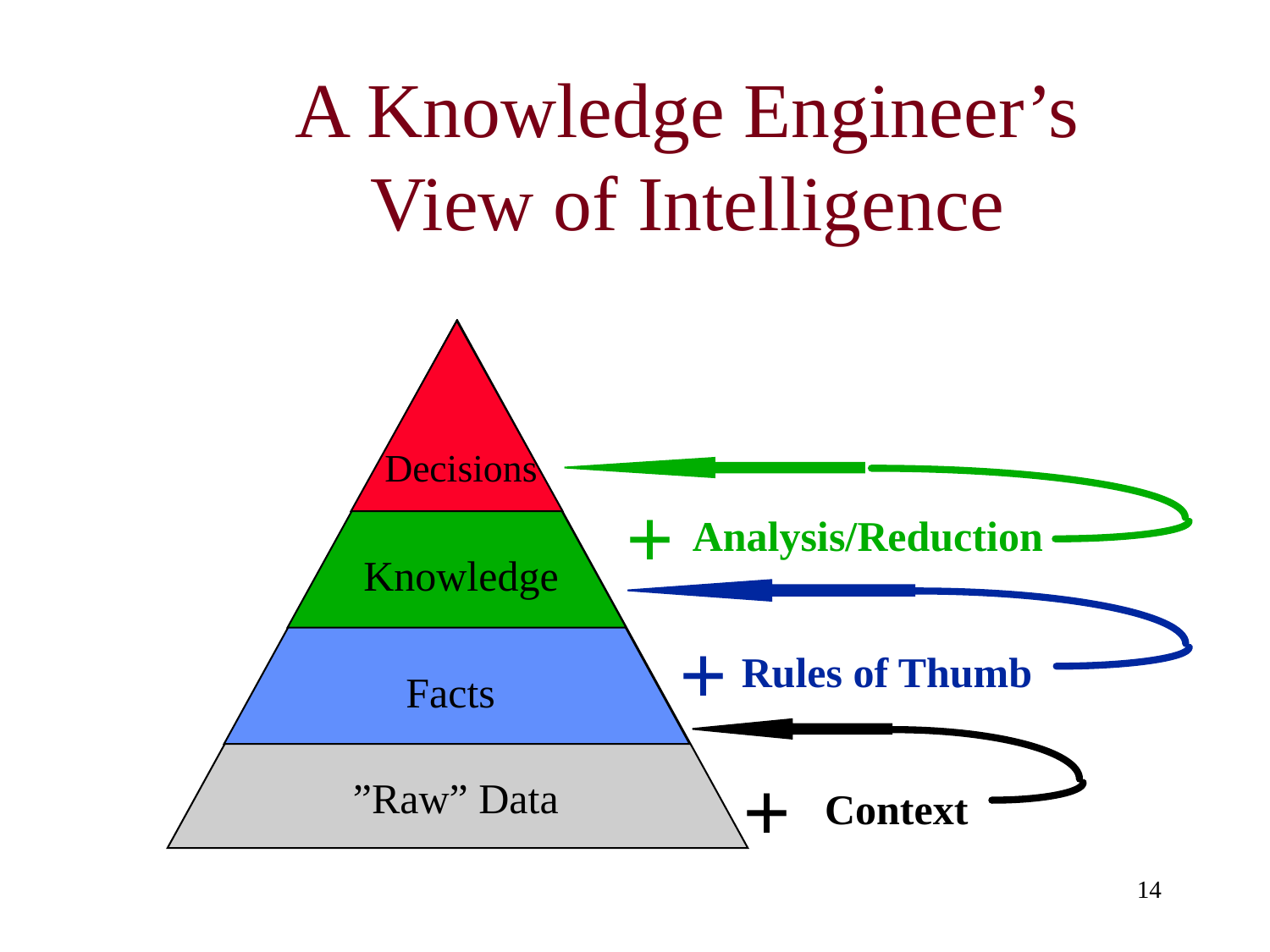

# A Knowledge Engineer’s View of Intelligence

Decisions
Knowledge
Facts
”Raw” Data

+
Analysis/Reduction

+
Rules of Thumb

+
Context
14